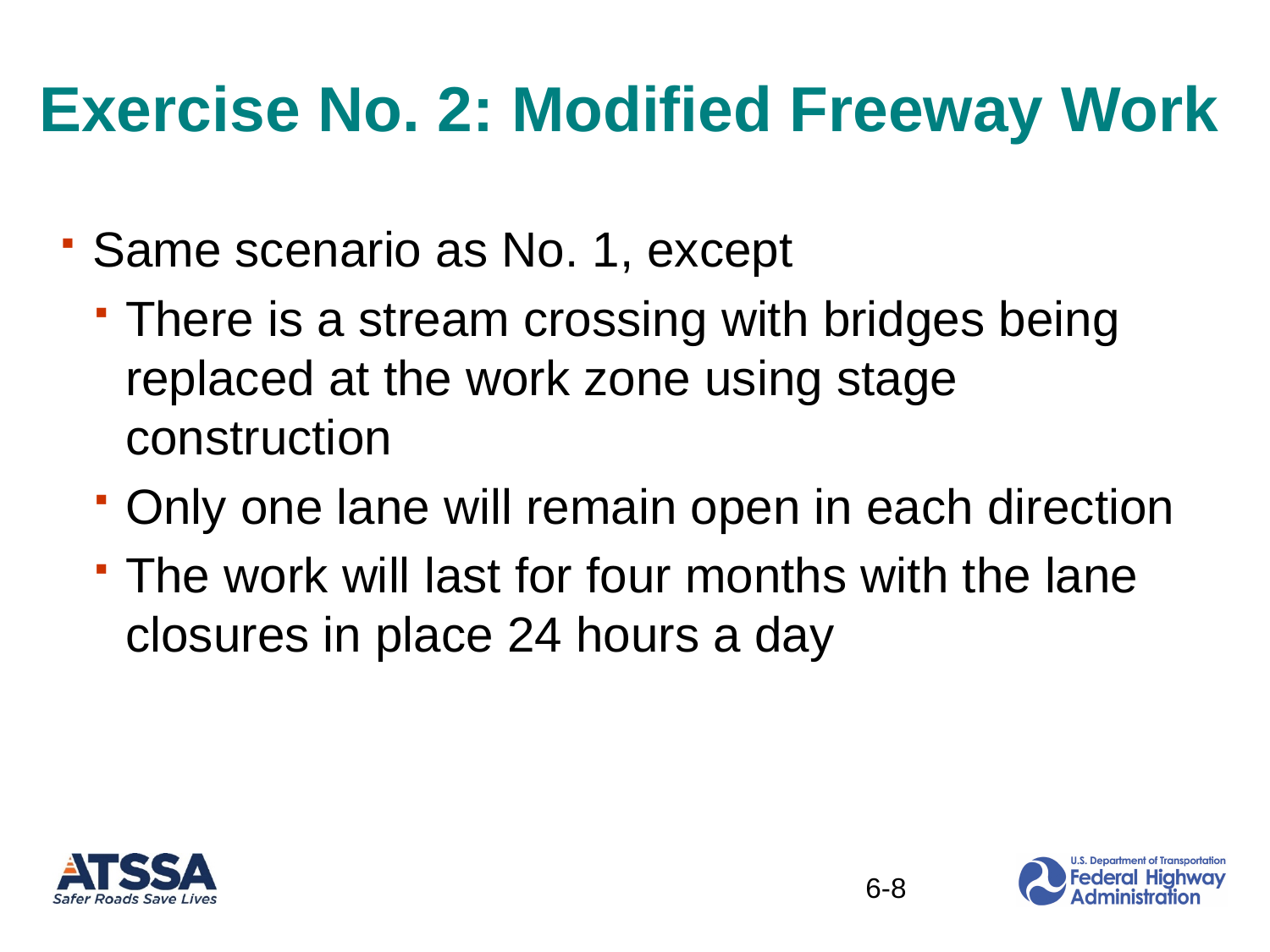

# Exercise No. 2: Modified Freeway Work
Same scenario as No. 1, except
There is a stream crossing with bridges being replaced at the work zone using stage construction
Only one lane will remain open in each direction
The work will last for four months with the lane closures in place 24 hours a day